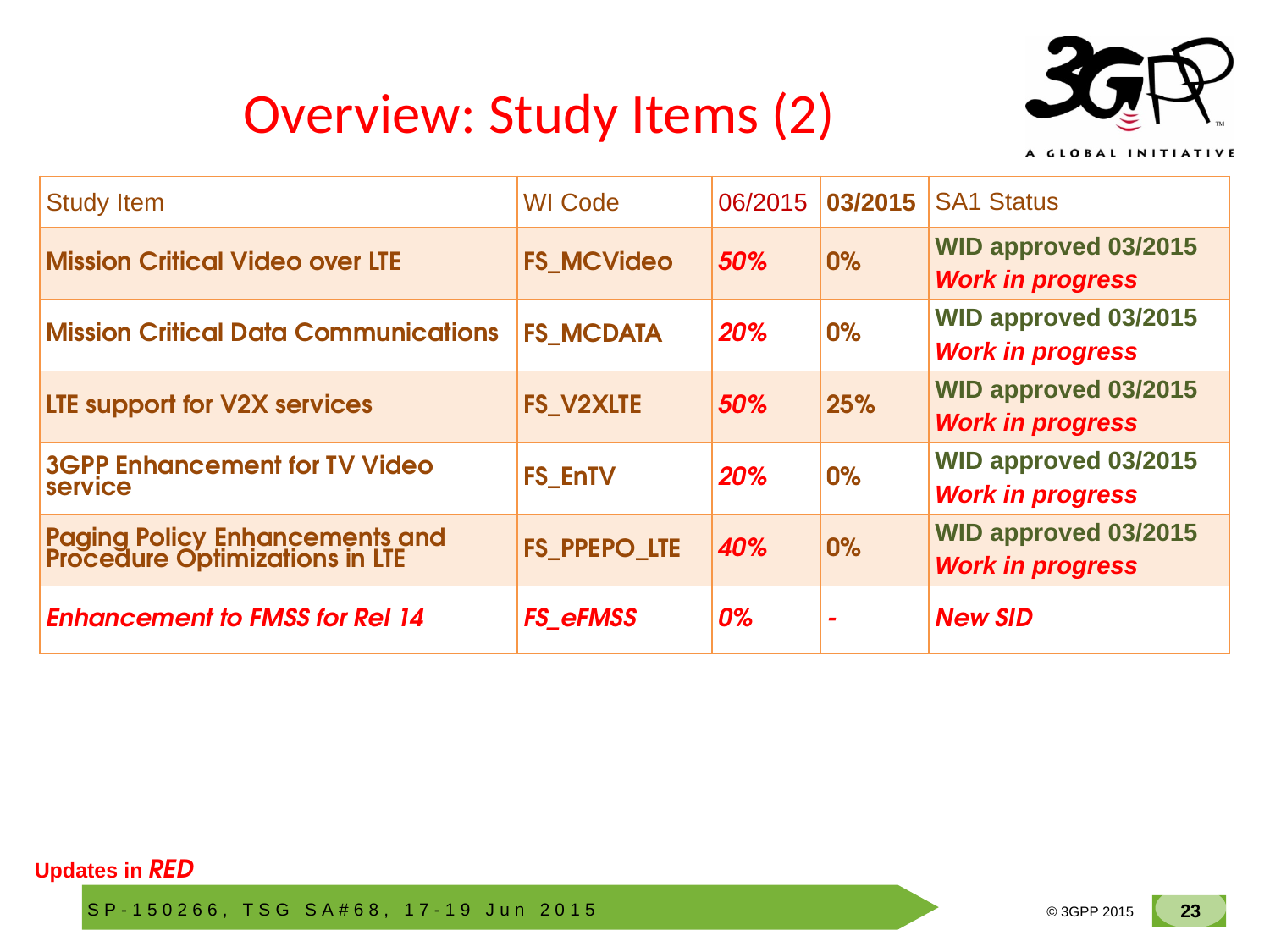

# Overview: Study Items (2)
| Study Item | WI Code | 06/2015 | 03/2015 | SA1 Status |
| --- | --- | --- | --- | --- |
| Mission Critical Video over LTE | FS\_MCVideo | 50% | 0% | WID approved 03/2015 Work in progress |
| Mission Critical Data Communications | FS\_MCDATA | 20% | 0% | WID approved 03/2015 Work in progress |
| LTE support for V2X services | FS\_V2XLTE | 50% | 25% | WID approved 03/2015 Work in progress |
| 3GPP Enhancement for TV Video service | FS\_EnTV | 20% | 0% | WID approved 03/2015 Work in progress |
| Paging Policy Enhancements and Procedure Optimizations in LTE | FS\_PPEPO\_LTE | 40% | 0% | WID approved 03/2015 Work in progress |
| Enhancement to FMSS for Rel 14 | FS\_eFMSS | 0% | - | New SID |
Updates in RED